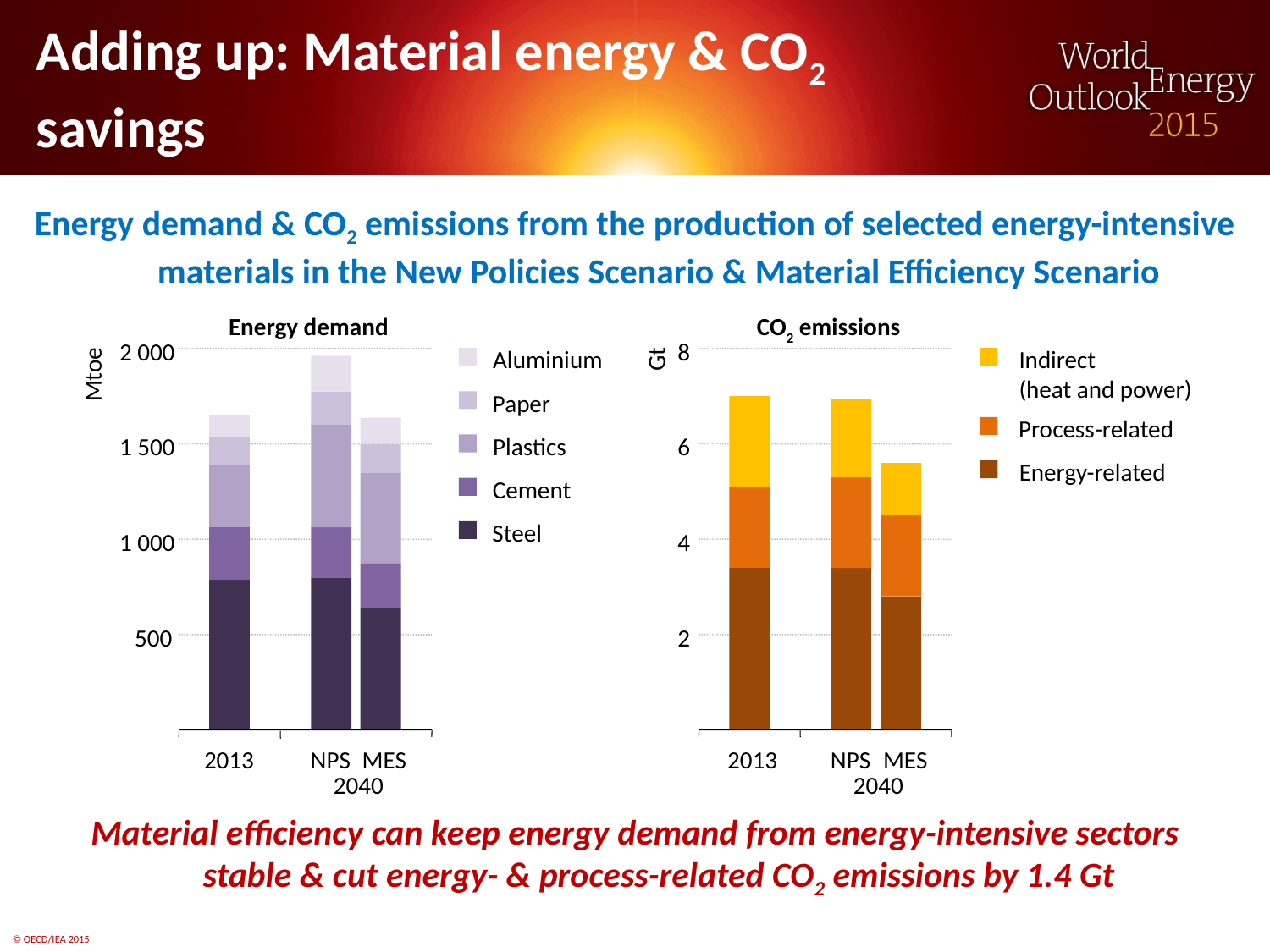

# Adding up: Material energy & CO2 savings

Energy demand & CO2 emissions from the production of selected energy-intensive materials in the New Policies Scenario & Material Efficiency Scenario
Energy demand
CO2 emissions
2 000
8
Aluminium
Indirect
(heat and power)
Gt

Mtoe
Paper

Process-related

Plastics
1 500
6

Energy-related

Cement

Steel

1 000
4

500
2

2013
NPS
MES
2013
NPS
MES
2040
2040
Material efficiency can keep energy demand from energy-intensive sectors
stable & cut energy- & process-related CO2 emissions by 1.4 Gt